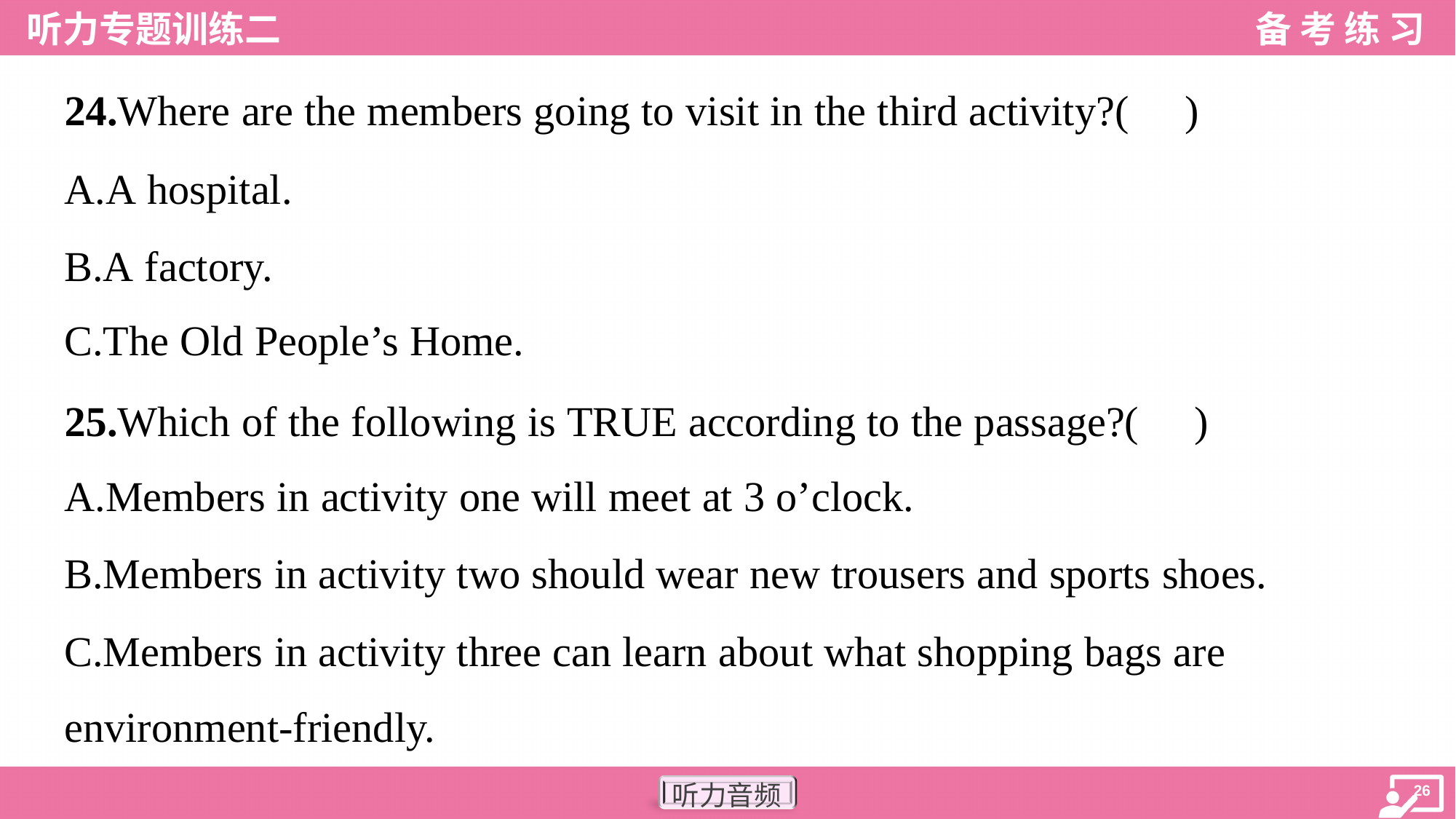

24.Where are the members going to visit in the third activity?(     )
A.A hospital.
B.A factory.
C.The Old People’s Home.
25.Which of the following is TRUE according to the passage?(     )
A.Members in activity one will meet at 3 o’clock.
B.Members in activity two should wear new trousers and sports shoes.
C.Members in activity three can learn about what shopping bags are
environment-friendly.